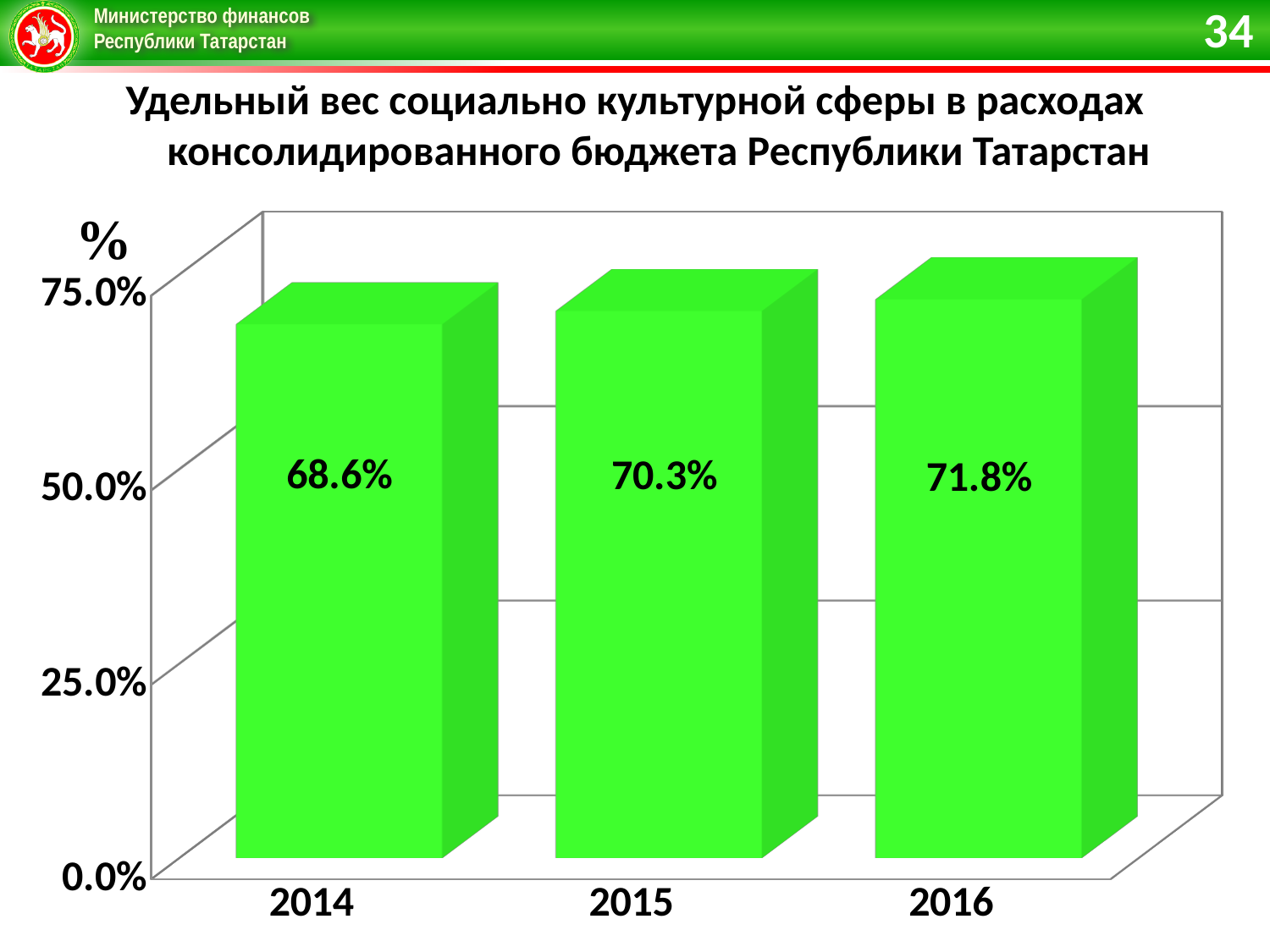

34
Удельный вес социально культурной сферы в расходах консолидированного бюджета Республики Татарстан

[unsupported chart]